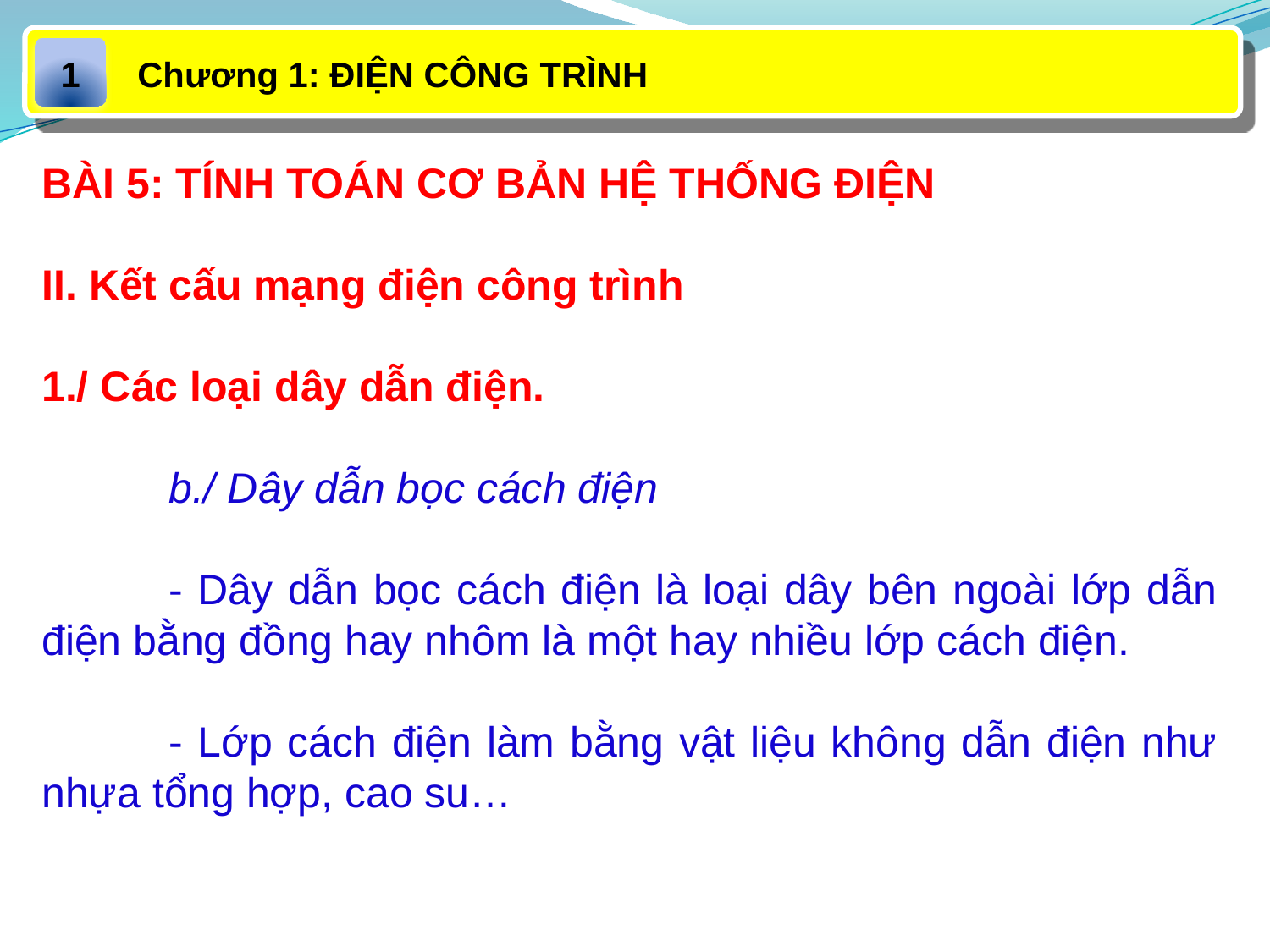

Chương 1: ĐIỆN CÔNG TRÌNH
1

BÀI 5: TÍNH TOÁN CƠ BẢN HỆ THỐNG ĐIỆN

II. Kết cấu mạng điện công trình

1./ Các loại dây dẫn điện.

	b./ Dây dẫn bọc cách điện

	- Dây dẫn bọc cách điện là loại dây bên ngoài lớp dẫn điện bằng đồng hay nhôm là một hay nhiều lớp cách điện.

	- Lớp cách điện làm bằng vật liệu không dẫn điện như nhựa tổng hợp, cao su…